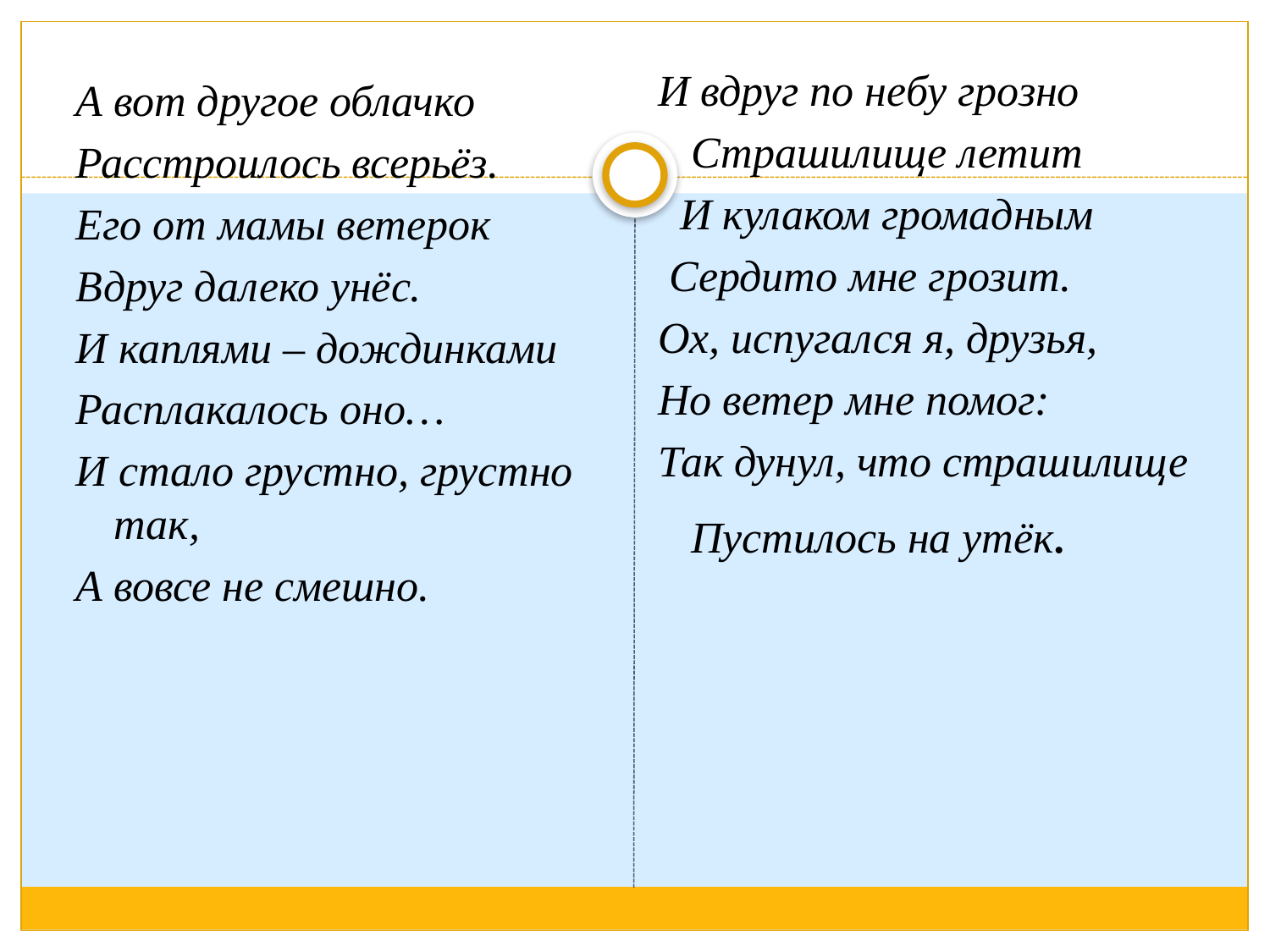

И вдруг по небу грозно
   Страшилище летит
  И кулаком громадным
 Сердито мне грозит.
Ох, испугался я, друзья,
Но ветер мне помог:
Так дунул, что страшилище
   Пустилось на утёк.
А вот другое облачко
Расстроилось всерьёз.
Его от мамы ветерок
Вдруг далеко унёс.
И каплями – дождинками
Расплакалось оно…
И стало грустно, грустно так,
А вовсе не смешно.